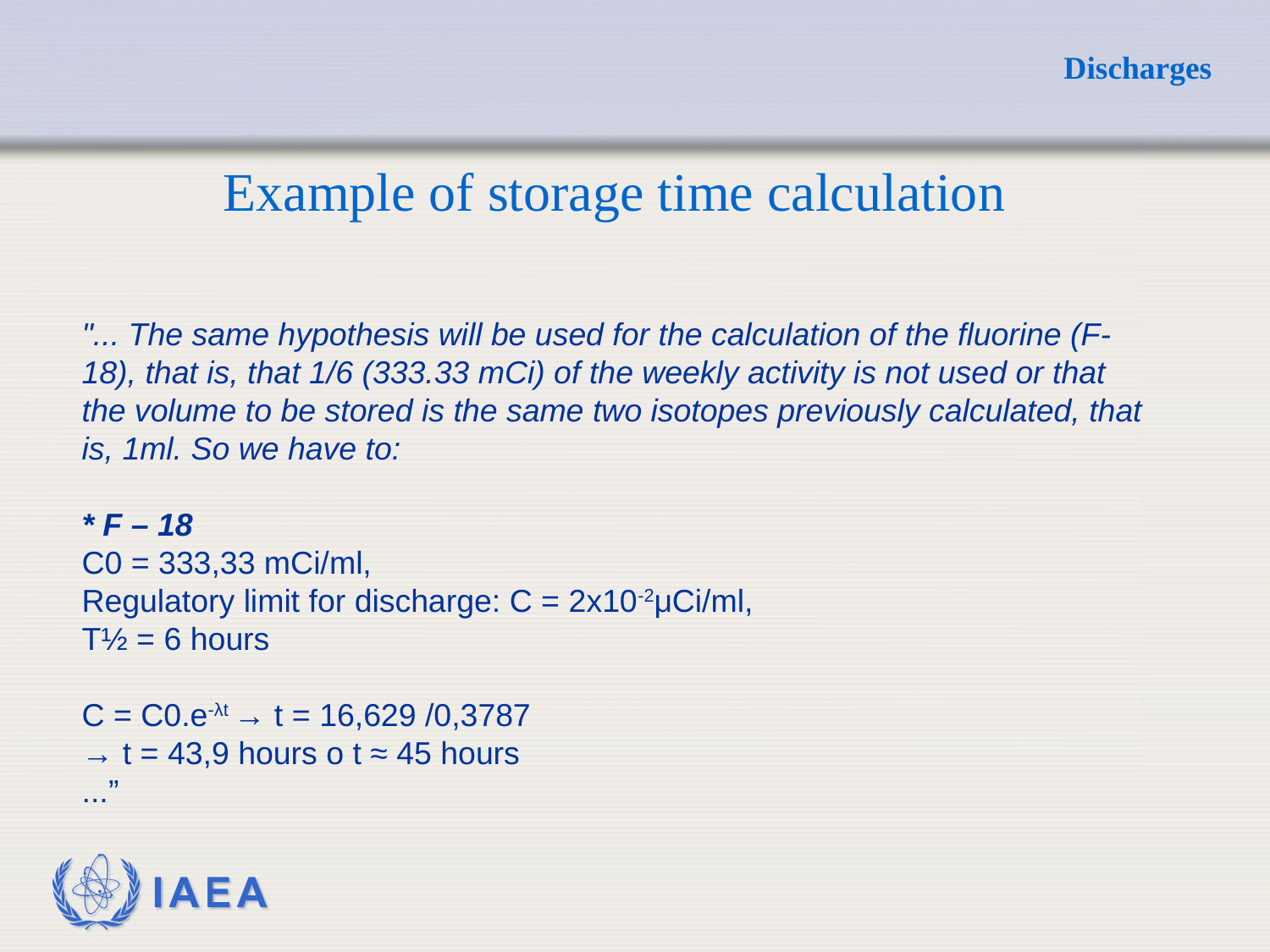

# Discharges
	Example of storage time calculation
"... The same hypothesis will be used for the calculation of the fluorine (F-18), that is, that 1/6 (333.33 mCi) of the weekly activity is not used or that the volume to be stored is the same two isotopes previously calculated, that is, 1ml. So we have to:

* F – 18
C0 = 333,33 mCi/ml,
Regulatory limit for discharge: C = 2x10-2μCi/ml,
T½ = 6 hours

C = C0.e-λt → t = 16,629 /0,3787
→ t = 43,9 hours o t ≈ 45 hours
...”